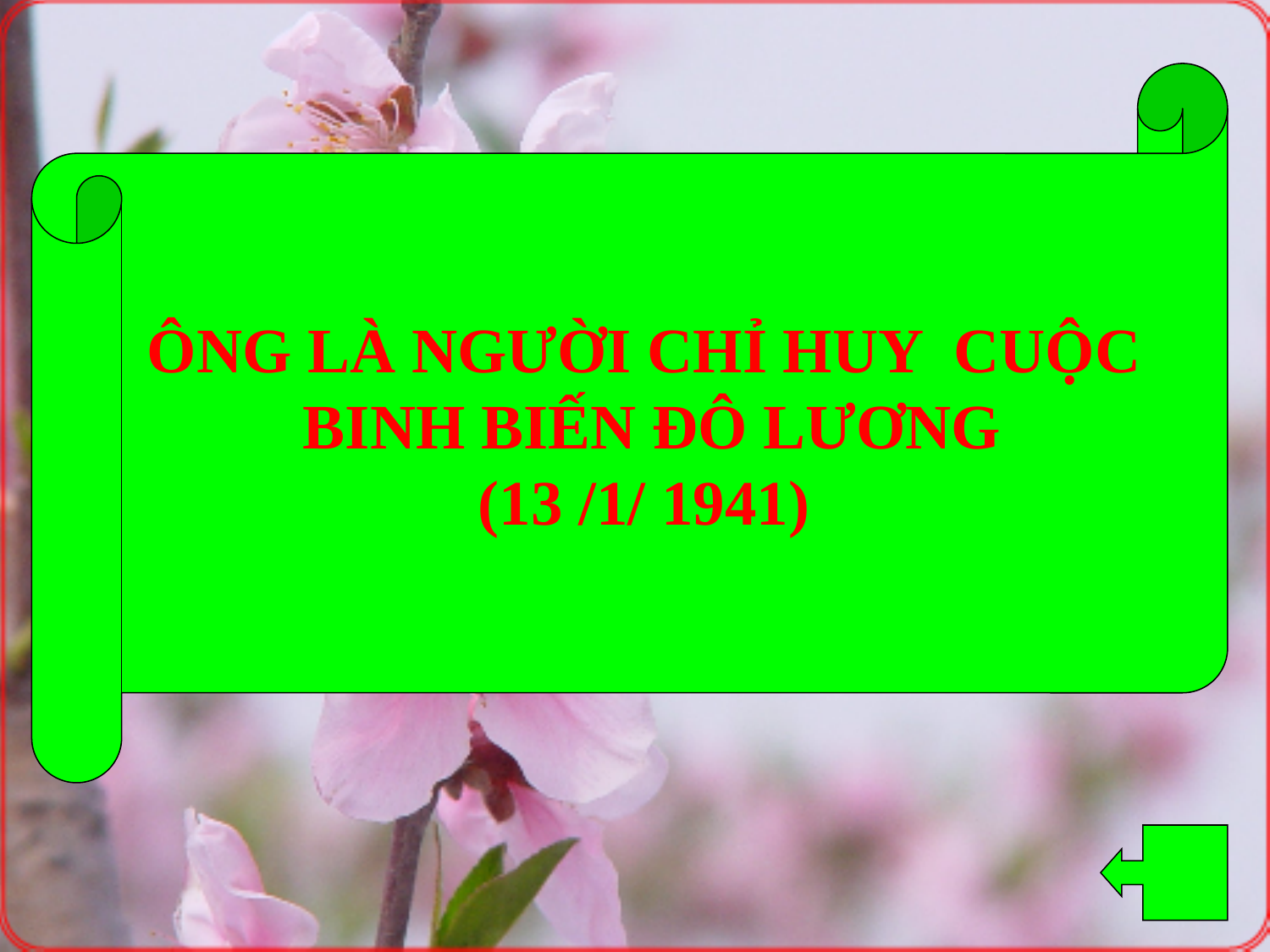

ÔNG LÀ NGƯỜI CHỈ HUY  CUỘC
BINH BIẾN ĐÔ LƯƠNG
(13 /1/ 1941)